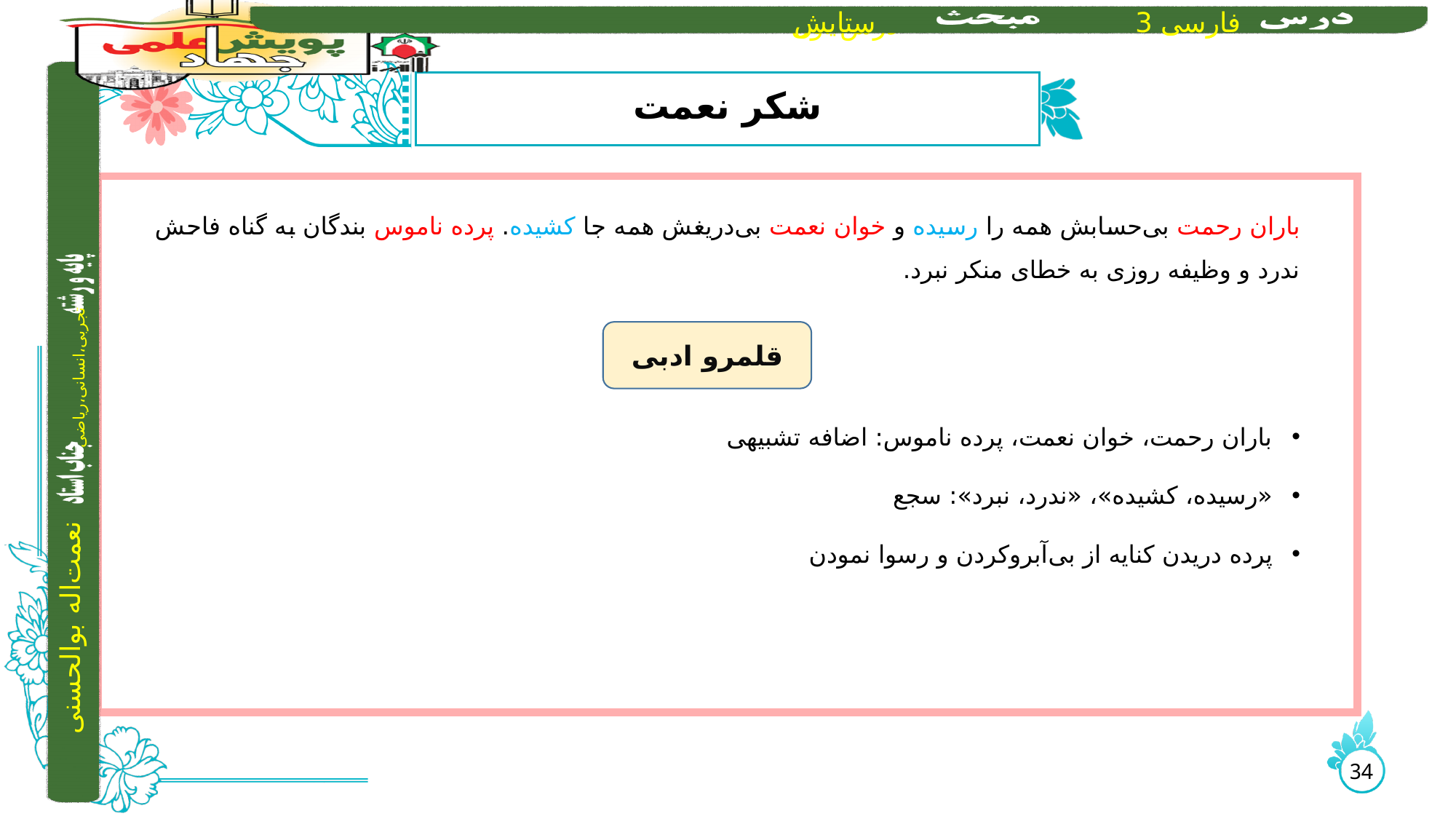

# شکر نعمت
باران رحمت بی‌حسابش همه را رسیده و خوان نعمت بی‌دریغش همه جا کشیده. پرده ناموس بندگان به گناه فاحش ندرد و وظیفه روزی به خطای منکر نبرد.

باران رحمت، خوان نعمت، پرده ناموس: اضافه تشبیهی
«رسیده، کشیده»، «ندرد، نبرد»: سجع
پرده دریدن کنایه از بی‌آبروکردن و رسوا نمودن